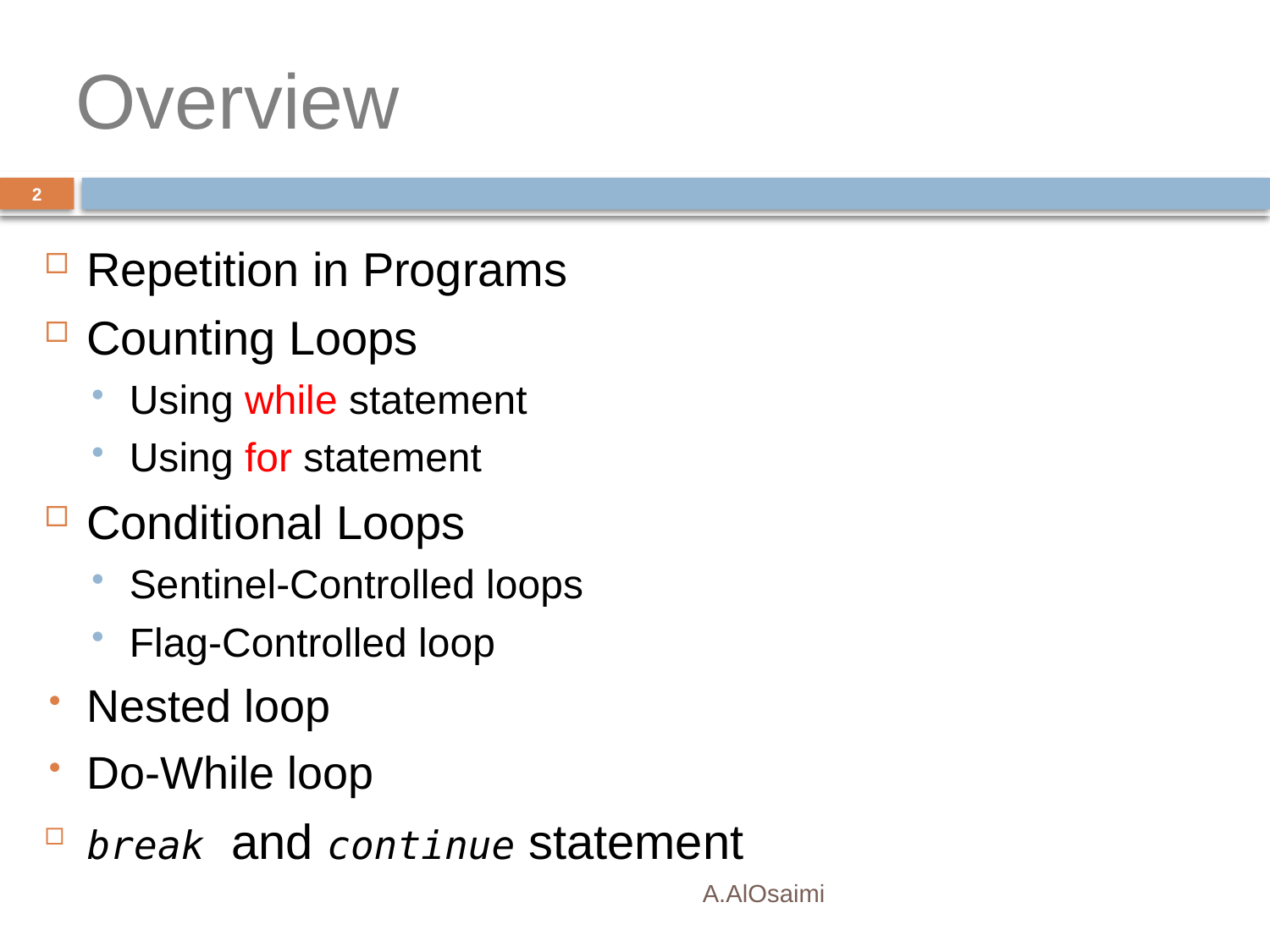

# Overview
2
Repetition in Programs
Counting Loops
Using while statement
Using for statement
Conditional Loops
Sentinel-Controlled loops
Flag-Controlled loop
Nested loop
Do-While loop
break  and continue statement

A.AlOsaimi